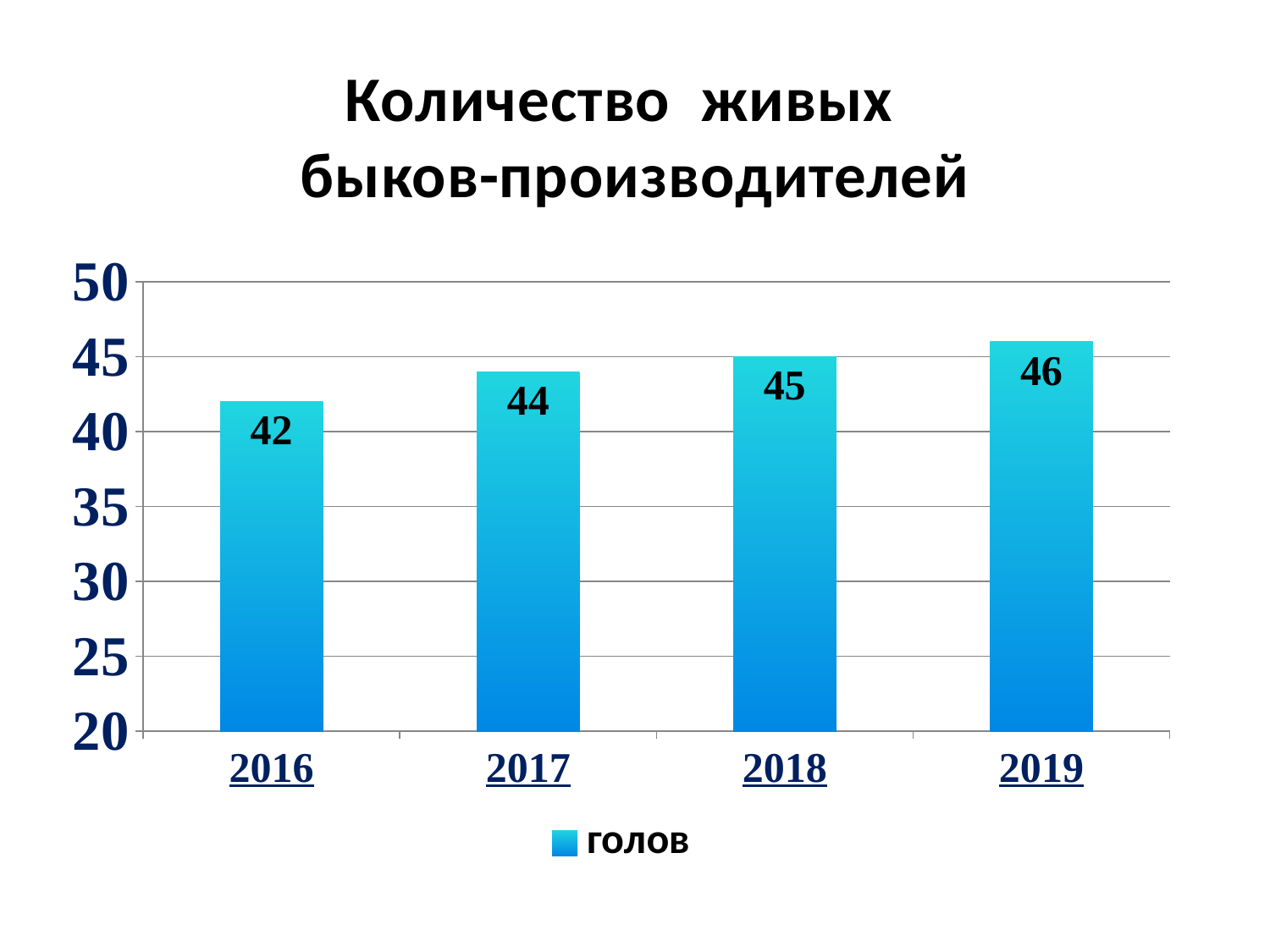

# Количество  живых быков-производителей

### Chart

| Category | голов |
|---|---|
| 2016 | 42.0 |
| 2017 | 44.0 |
| 2018 | 45.0 |
| 2019 | 46.0 |